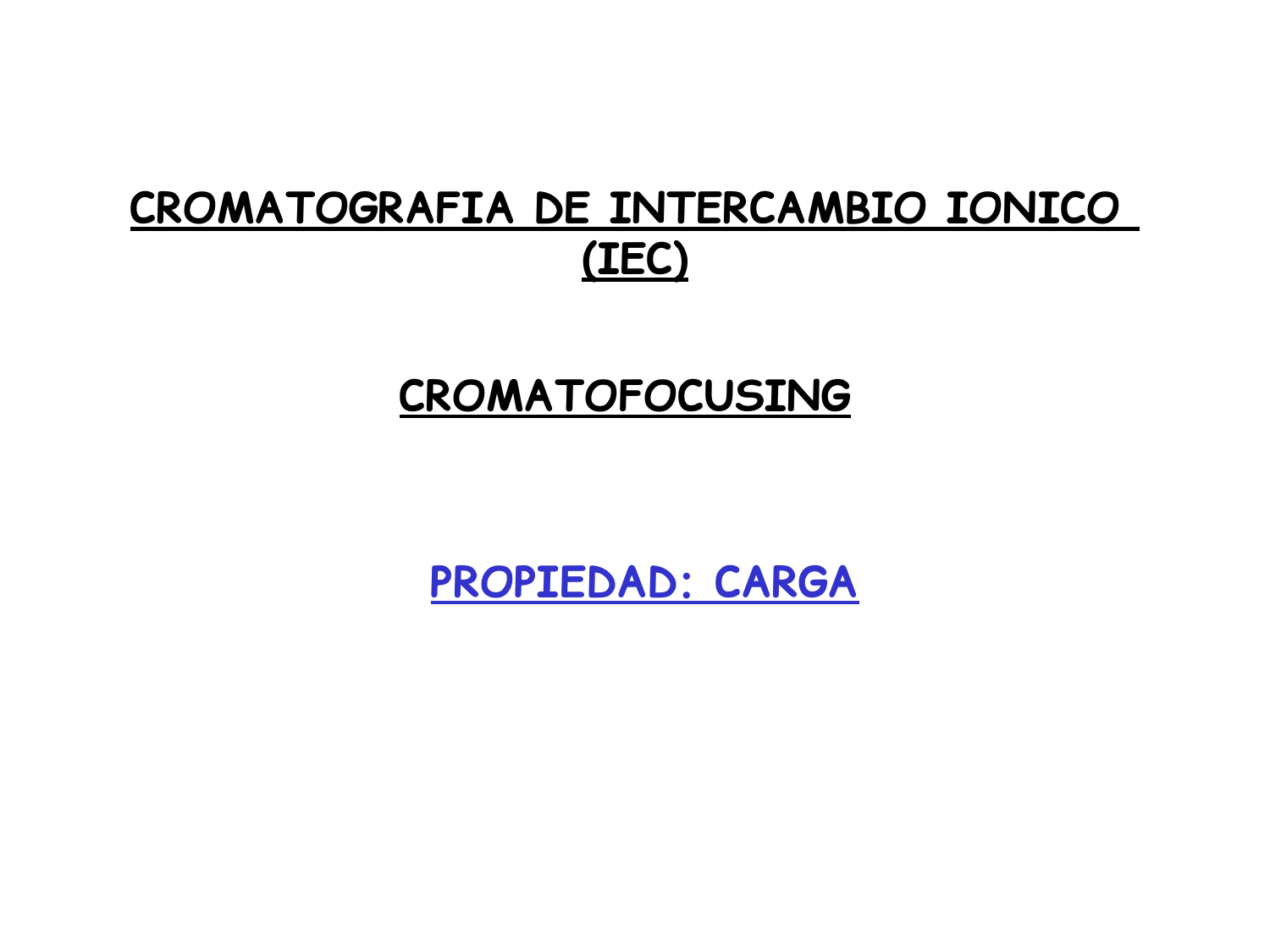

# CROMATOGRAFIA DE INTERCAMBIO IONICO (IEC) CROMATOFOCUSING PROPIEDAD: CARGA